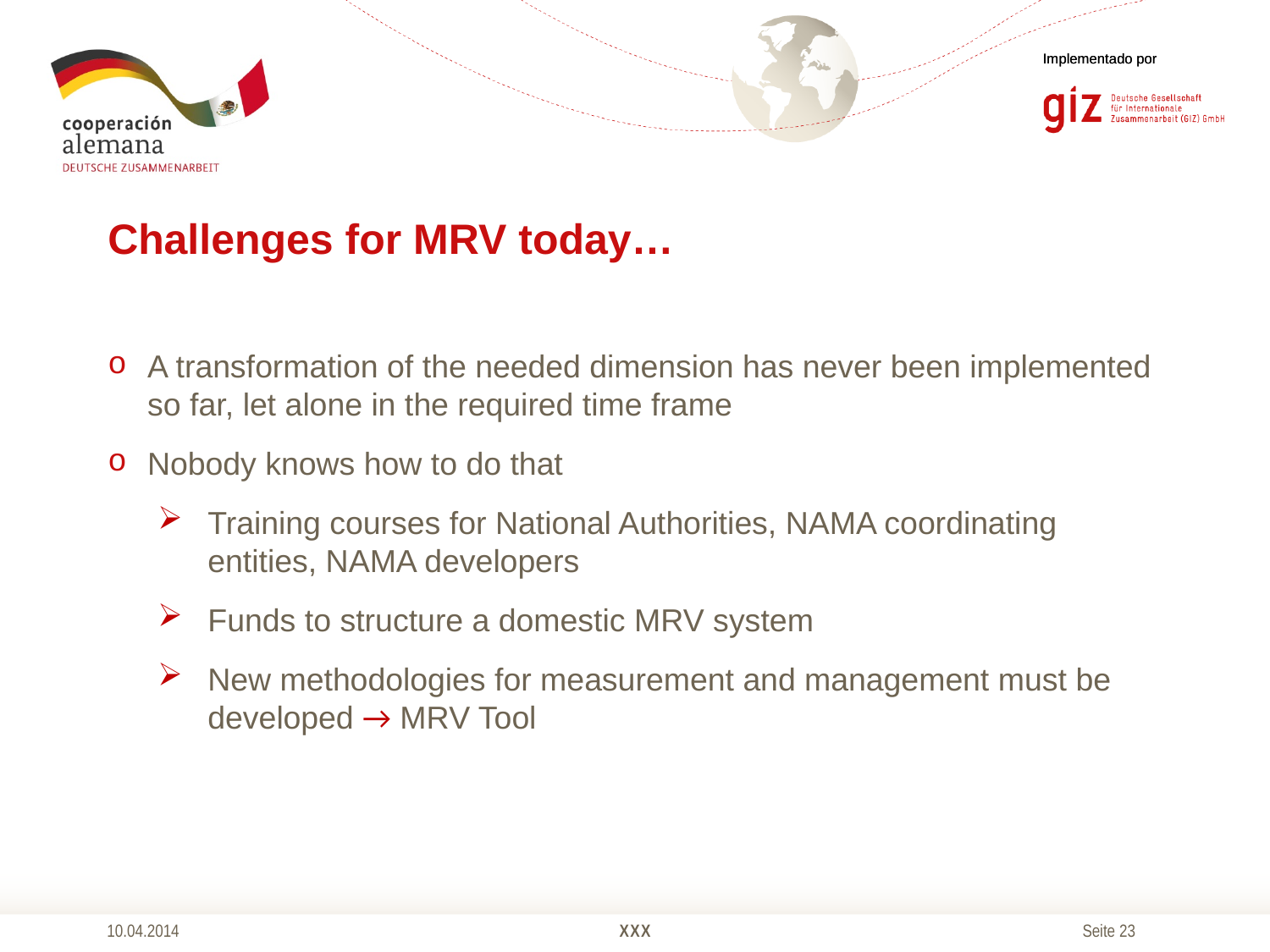

# Challenges for MRV today…
A transformation of the needed dimension has never been implemented so far, let alone in the required time frame
Nobody knows how to do that
Training courses for National Authorities, NAMA coordinating entities, NAMA developers
Funds to structure a domestic MRV system
New methodologies for measurement and management must be developed → MRV Tool

10.04.2014
XXX